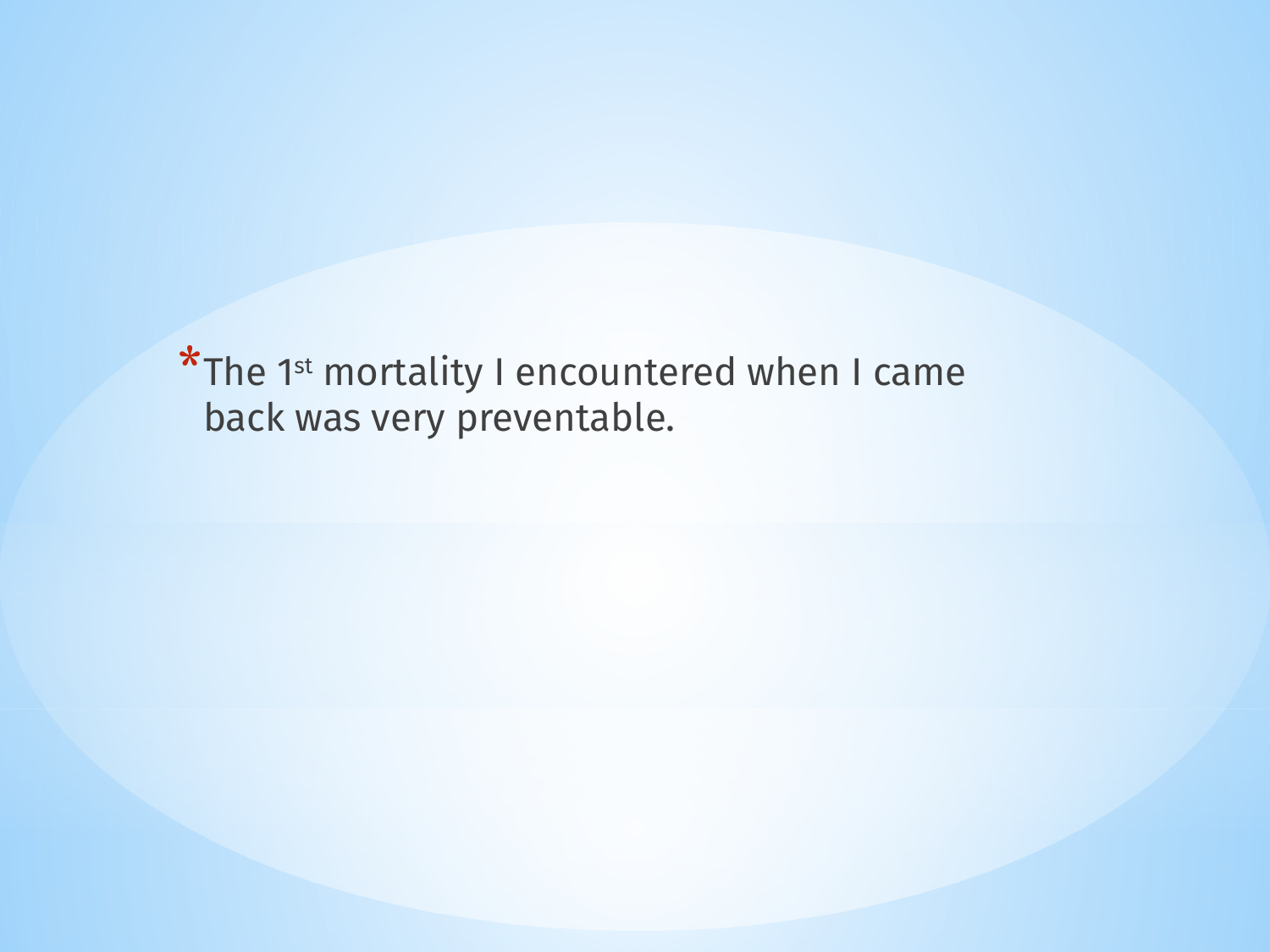

The 1st mortality I encountered when I came back was very preventable.
#